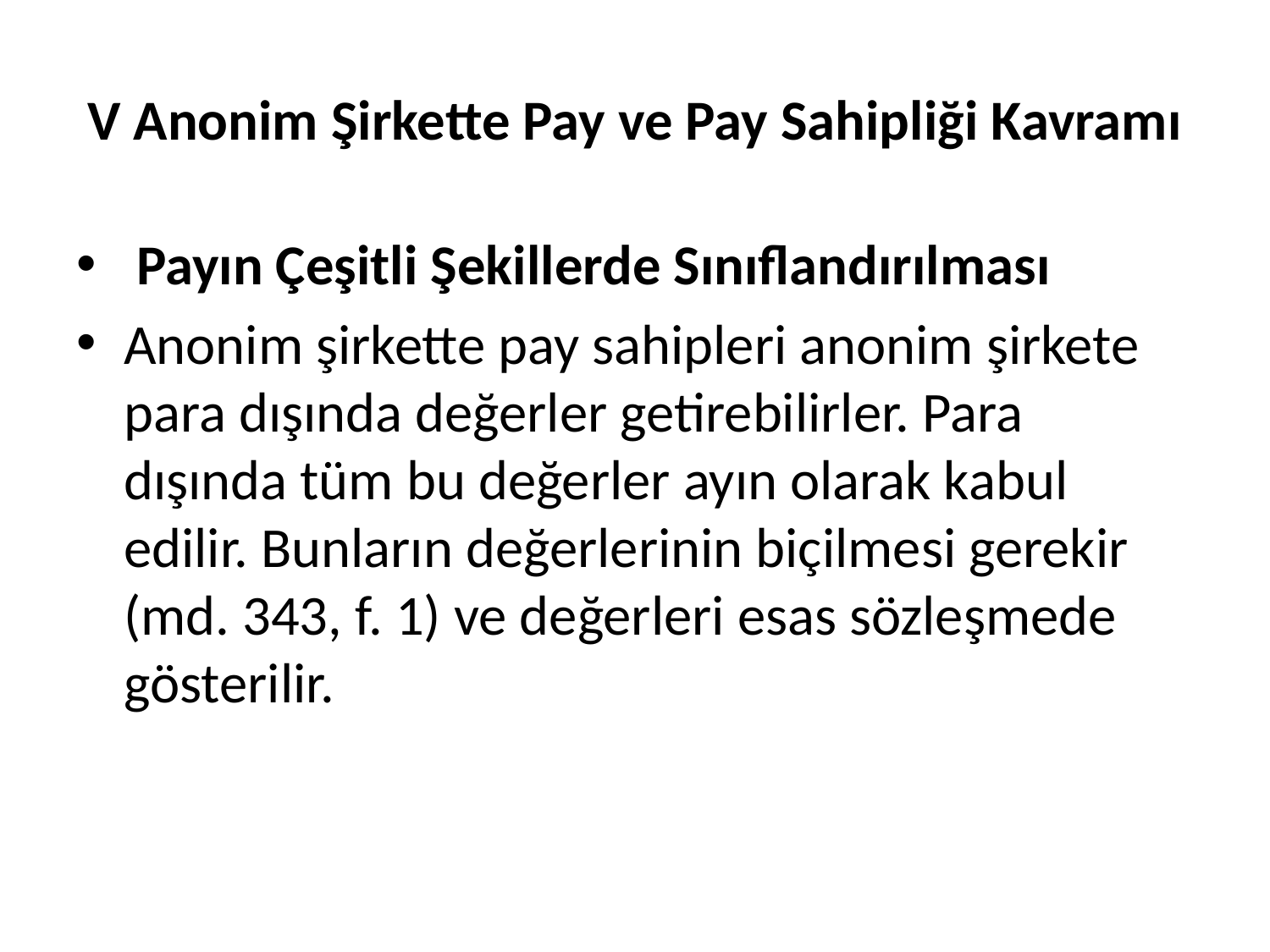

# V Anonim Şirkette Pay ve Pay Sahipliği Kavramı
 Payın Çeşitli Şekillerde Sınıflandırılması
Anonim şirkette pay sahipleri anonim şirkete para dışında değerler getirebilirler. Para dışında tüm bu değerler ayın olarak kabul edilir. Bunların değerlerinin biçilmesi gerekir (md. 343, f. 1) ve değerleri esas sözleşmede gösterilir.